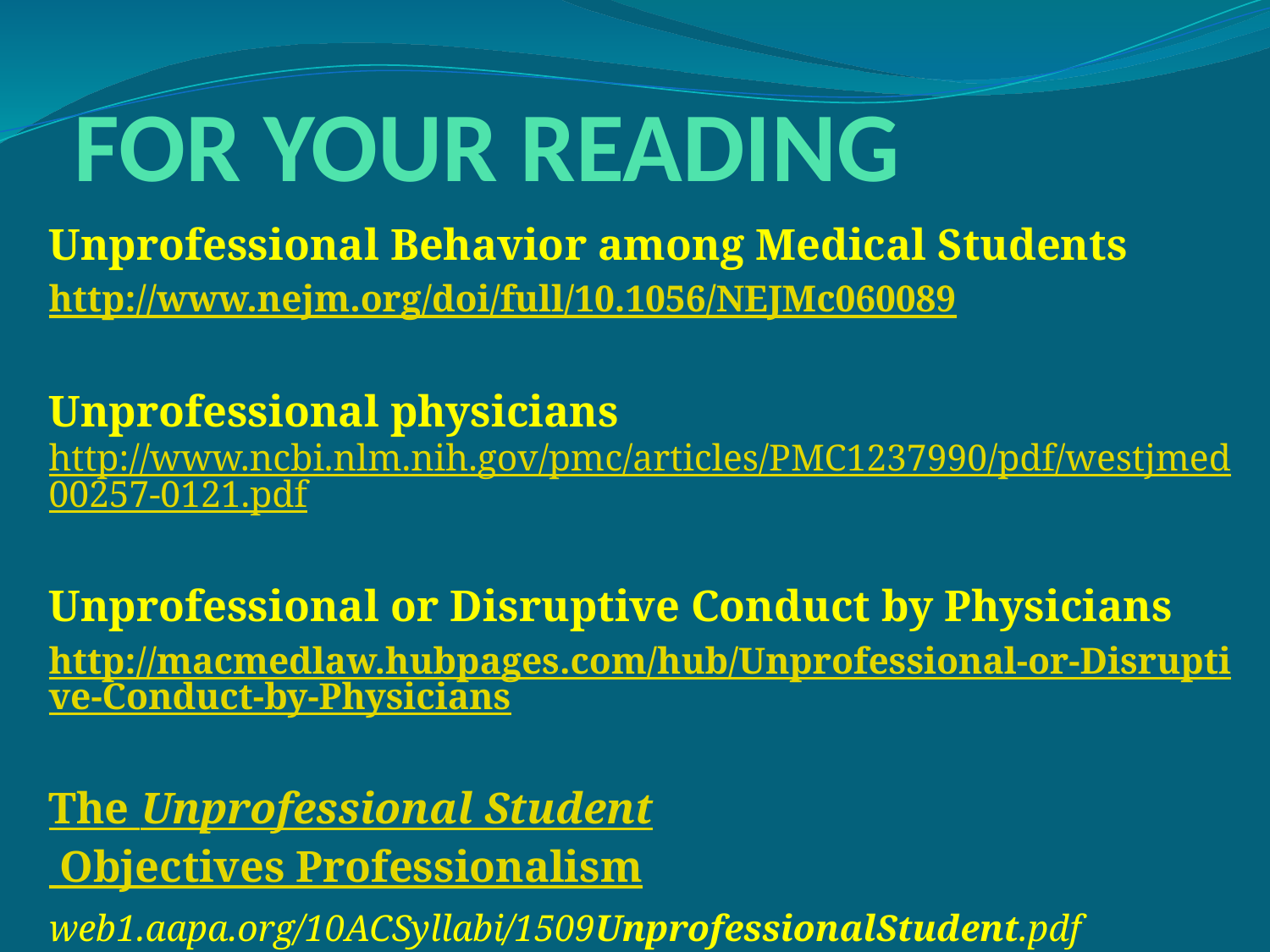

# FOR YOUR READING
Unprofessional Behavior among Medical Students
http://www.nejm.org/doi/full/10.1056/NEJMc060089

Unprofessional physicians http://www.ncbi.nlm.nih.gov/pmc/articles/PMC1237990/pdf/westjmed00257-0121.pdf

Unprofessional or Disruptive Conduct by Physicians
http://macmedlaw.hubpages.com/hub/Unprofessional-or-Disruptive-Conduct-by-Physicians

The Unprofessional Student Objectives Professionalism
web1.aapa.org/10ACSyllabi/1509UnprofessionalStudent.pdf